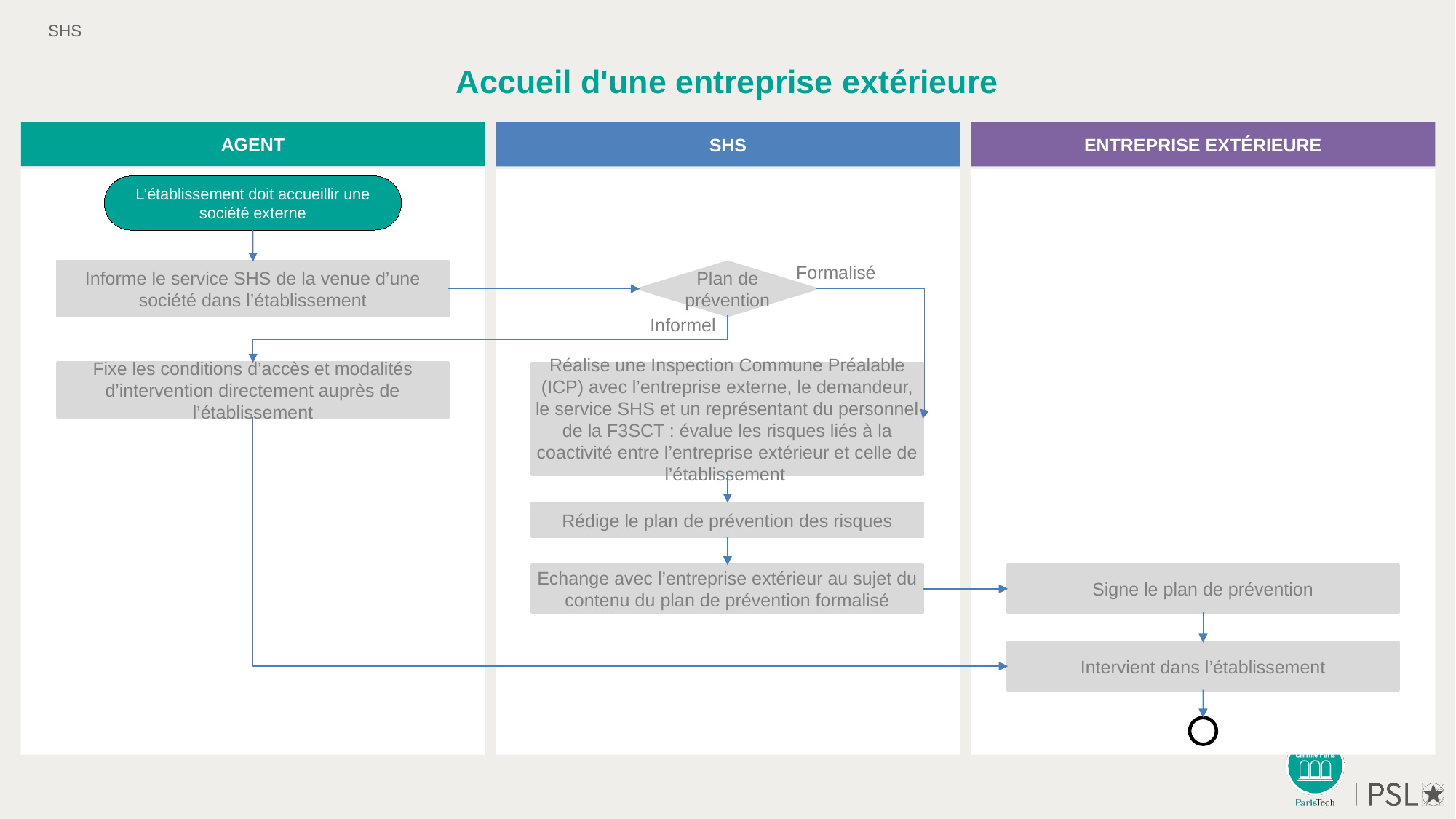

SHS
# Accueil d'une entreprise extérieure
AGENT

SHS

ENTREPRISE EXTÉRIEURE

L’établissement doit accueillir une société externe
Formalisé
Informe le service SHS de la venue d’une société dans l’établissement
Plan de prévention
Informel
Fixe les conditions d’accès et modalités d’intervention directement auprès de l’établissement
Réalise une Inspection Commune Préalable (ICP) avec l’entreprise externe, le demandeur, le service SHS et un représentant du personnel de la F3SCT : évalue les risques liés à la coactivité entre l’entreprise extérieur et celle de l’établissement
Rédige le plan de prévention des risques
Echange avec l’entreprise extérieur au sujet du contenu du plan de prévention formalisé
Signe le plan de prévention
Intervient dans l’établissement